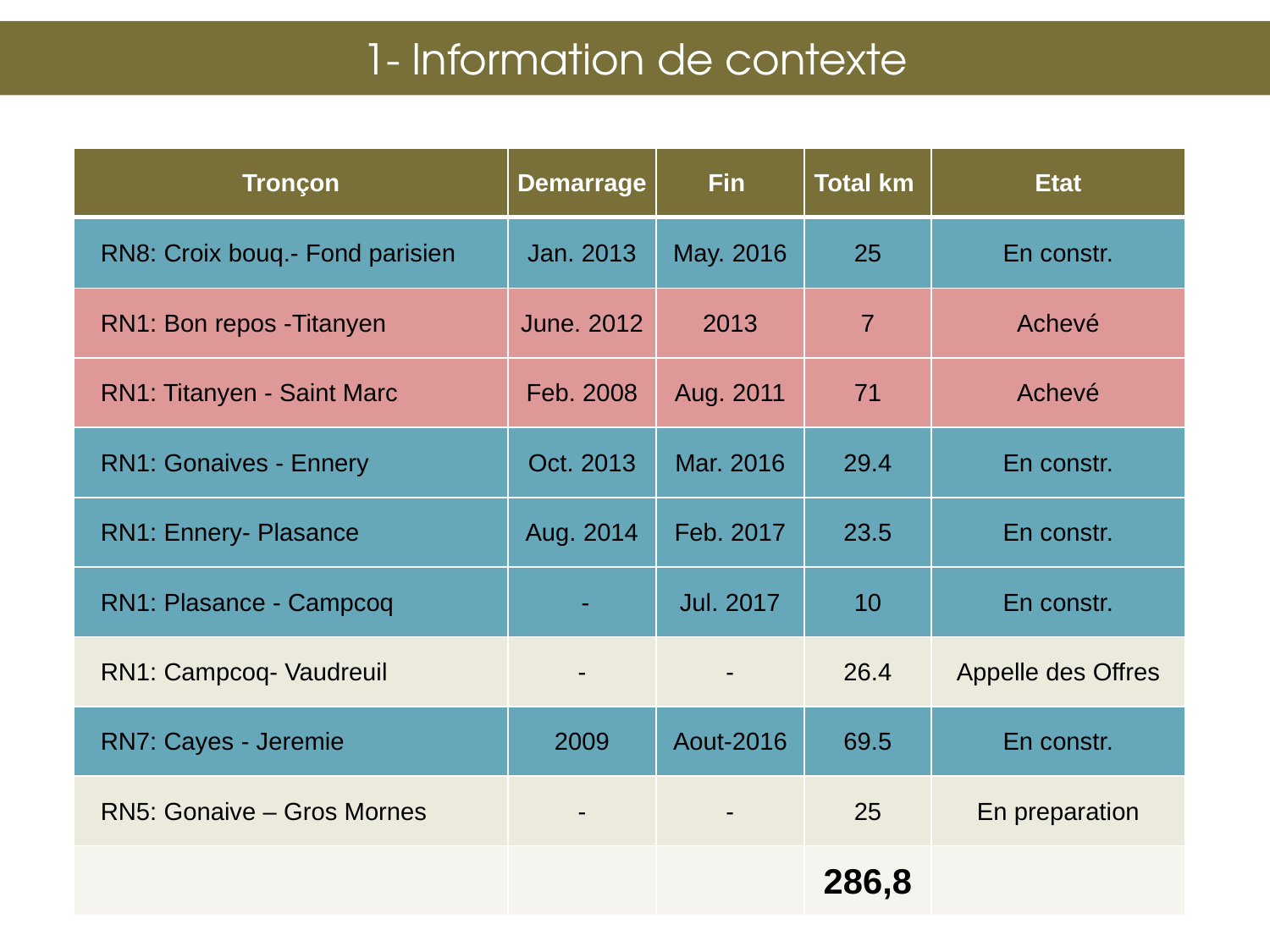

# 1- Information de contexte
| Tronçon | Demarrage | Fin | Total km | Etat |
| --- | --- | --- | --- | --- |
| RN8: Croix bouq.- Fond parisien | Jan. 2013 | May. 2016 | 25 | En constr. |
| RN1: Bon repos -Titanyen | June. 2012 | 2013 | 7 | Achevé |
| RN1: Titanyen - Saint Marc | Feb. 2008 | Aug. 2011 | 71 | Achevé |
| RN1: Gonaives - Ennery | Oct. 2013 | Mar. 2016 | 29.4 | En constr. |
| RN1: Ennery- Plasance | Aug. 2014 | Feb. 2017 | 23.5 | En constr. |
| RN1: Plasance - Campcoq | - | Jul. 2017 | 10 | En constr. |
| RN1: Campcoq- Vaudreuil | - | - | 26.4 | Appelle des Offres |
| RN7: Cayes - Jeremie | 2009 | Aout-2016 | 69.5 | En constr. |
| RN5: Gonaive – Gros Mornes | - | - | 25 | En preparation |
|  |  |  | 286,8 |  |